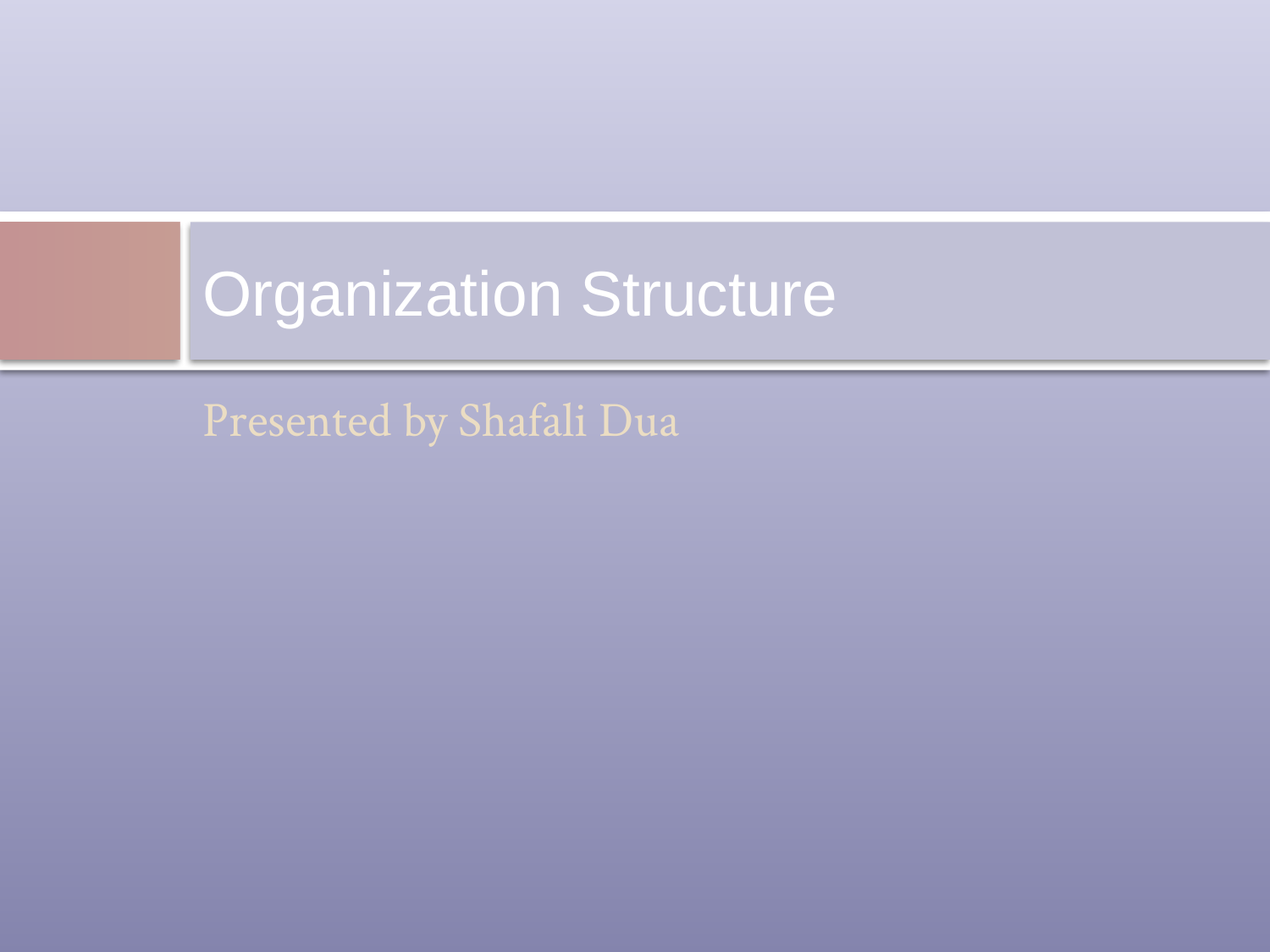

# Organization Structure
Presented by Shafali Dua